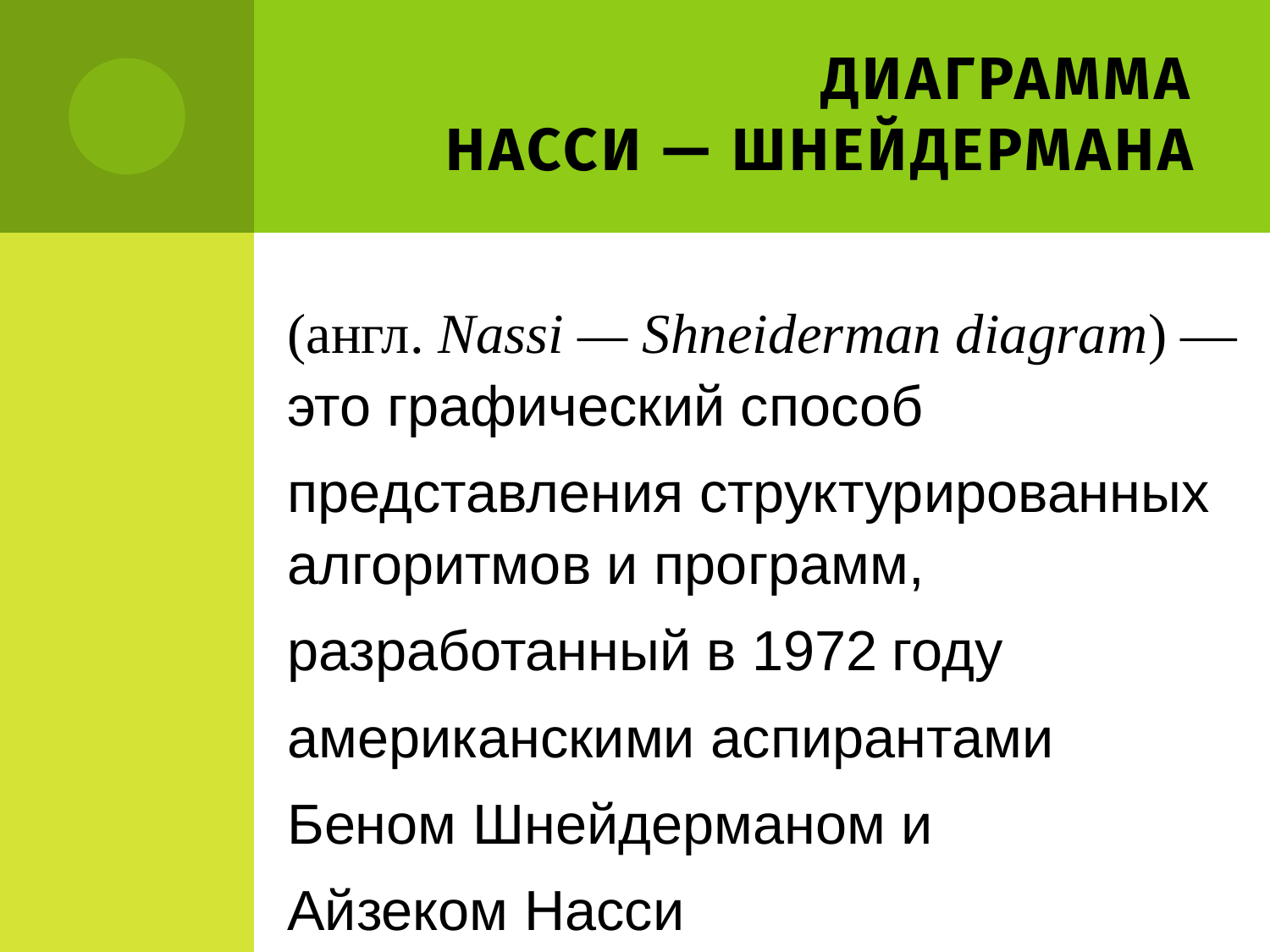

# Диаграмма Насси — Шнейдермана
(англ. Nassi — Shnei­der­man diagram) — это гра­фи­че­ский спо­соб
пред­став­ле­ния струк­ту­ри­ро­ван­ных ал­го­рит­мов и про­грамм,
раз­ра­бо­тан­ный в 1972 году
аме­ри­кан­ски­ми ас­пи­ран­та­ми
Беном Шней­дер­ма­ном и
Ай­зе­ком Насси